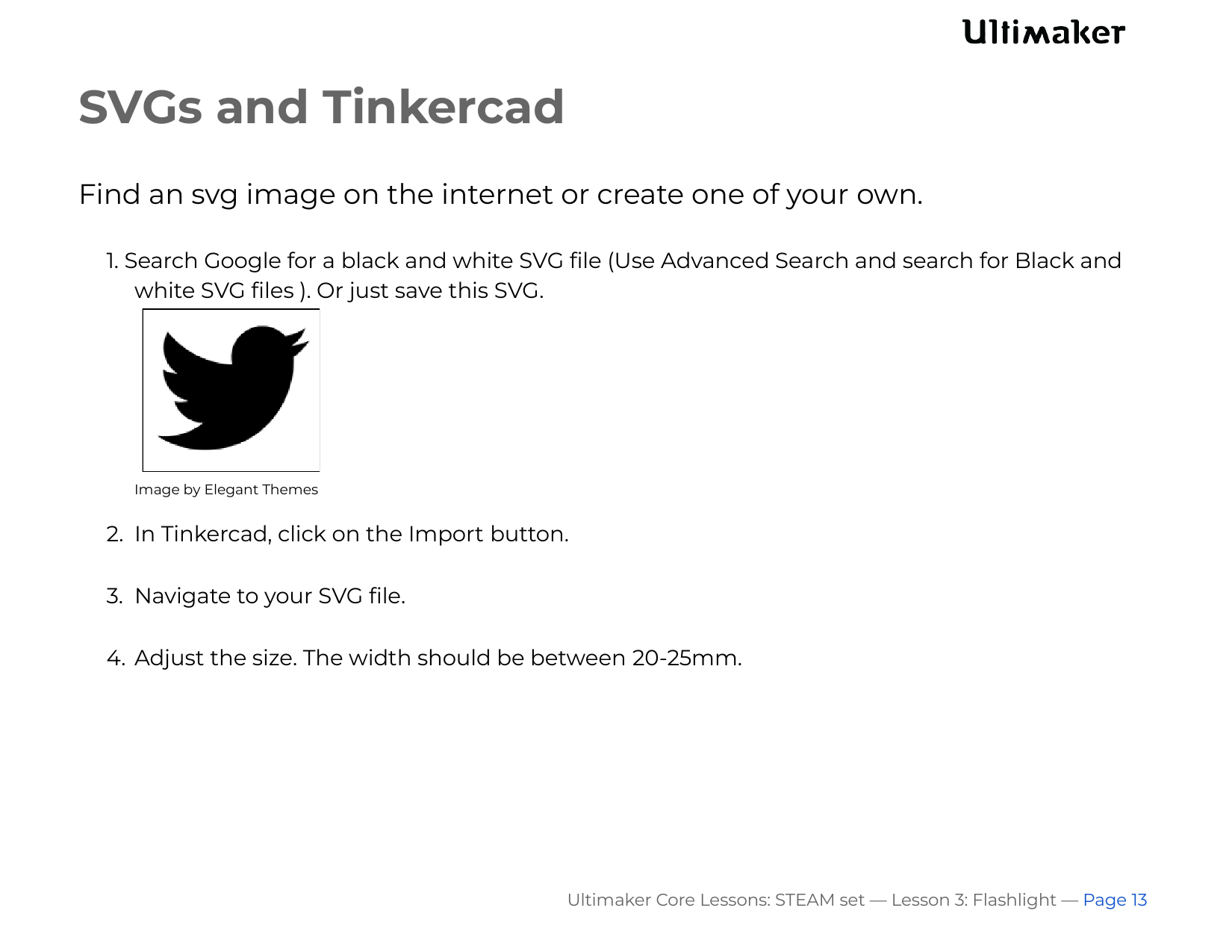

# SVGs and Tinkercad
Find an svg image on the internet or create one of your own.

1. Search Google for a black and white SVG file (Use Advanced Search and search for Black and  white SVG files ). Or just save this SVG.

Image by Elegant Themes
In Tinkercad, click on the Import button.

Navigate to your SVG file.

Adjust the size. The width should be between 20-25mm.
Ultimaker Core Lessons: STEAM set — Lesson 3: Flashlight — Page 13